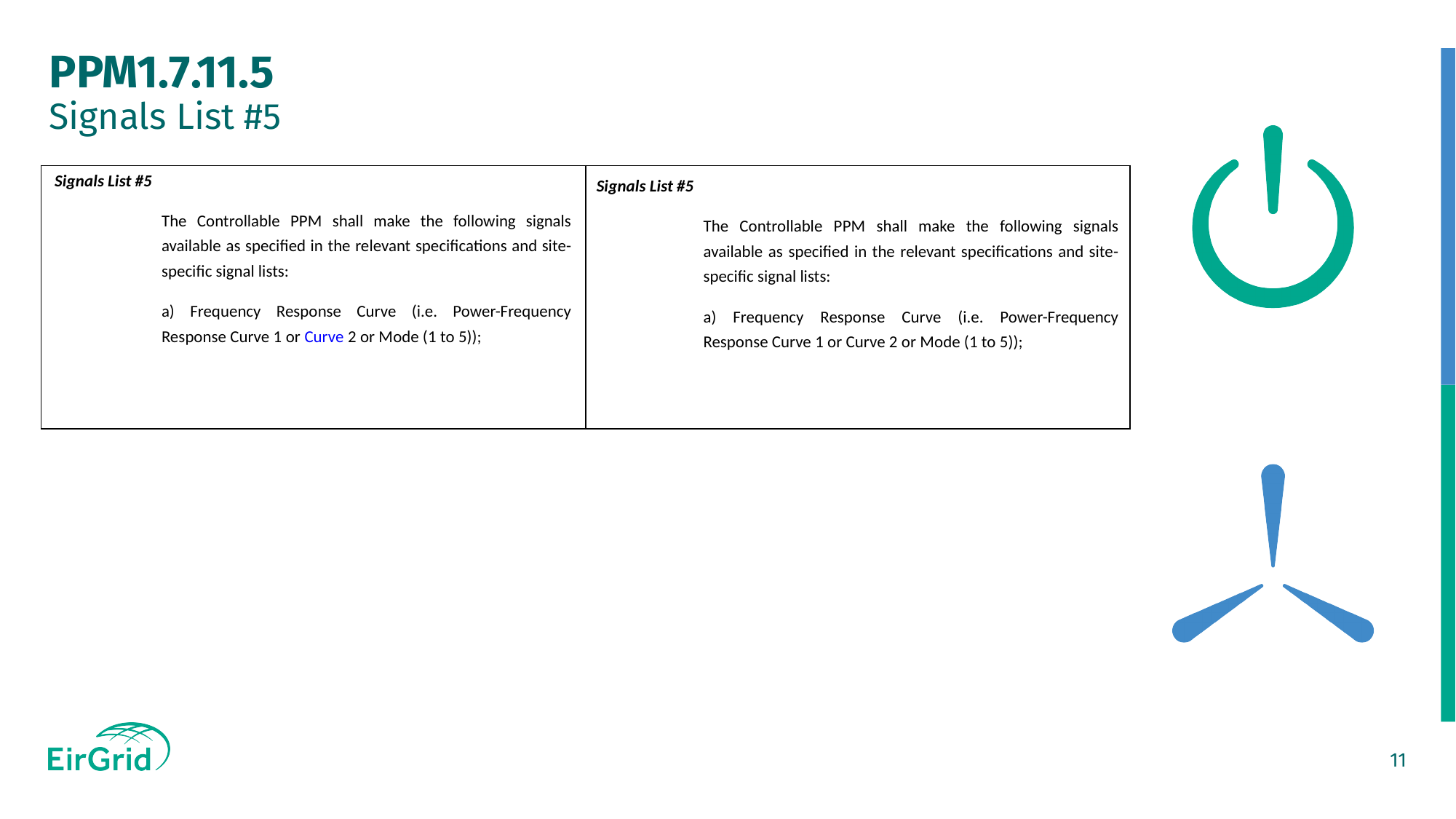

# PPM1.7.11.5 Signals List #5
| Signals List #5 The Controllable PPM shall make the following signals available as specified in the relevant specifications and site-specific signal lists: a) Frequency Response Curve (i.e. Power-Frequency Response Curve 1 or Curve 2 or Mode (1 to 5)); | Signals List #5 The Controllable PPM shall make the following signals available as specified in the relevant specifications and site-specific signal lists: a) Frequency Response Curve (i.e. Power-Frequency Response Curve 1 or Curve 2 or Mode (1 to 5)); |
| --- | --- |
11